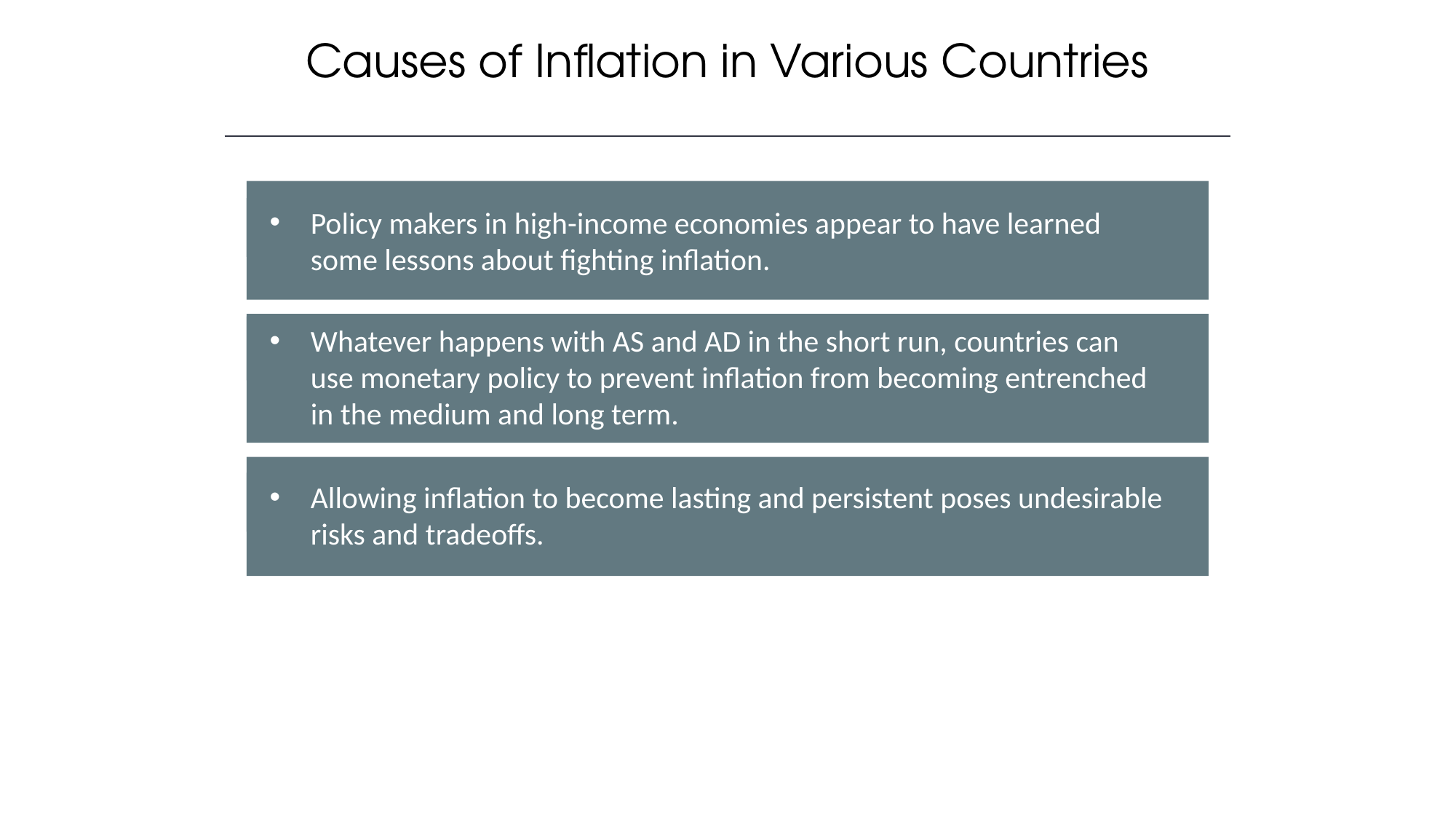

Causes of Inflation in Various Countries
HAWKES LEARNING

Policy makers in high-income economies appear to have learned some lessons about fighting inflation.

Whatever happens with AS and AD in the short run, countries can use monetary policy to prevent inflation from becoming entrenched in the medium and long term.

Allowing inflation to become lasting and persistent poses undesirable risks and tradeoffs.
The CPI is subject to two types of bias: substitution bias and quality/new goods bias.
Both substitution bias and quality/new goods bias tend to overstate the negative impact of inflation on consumers.